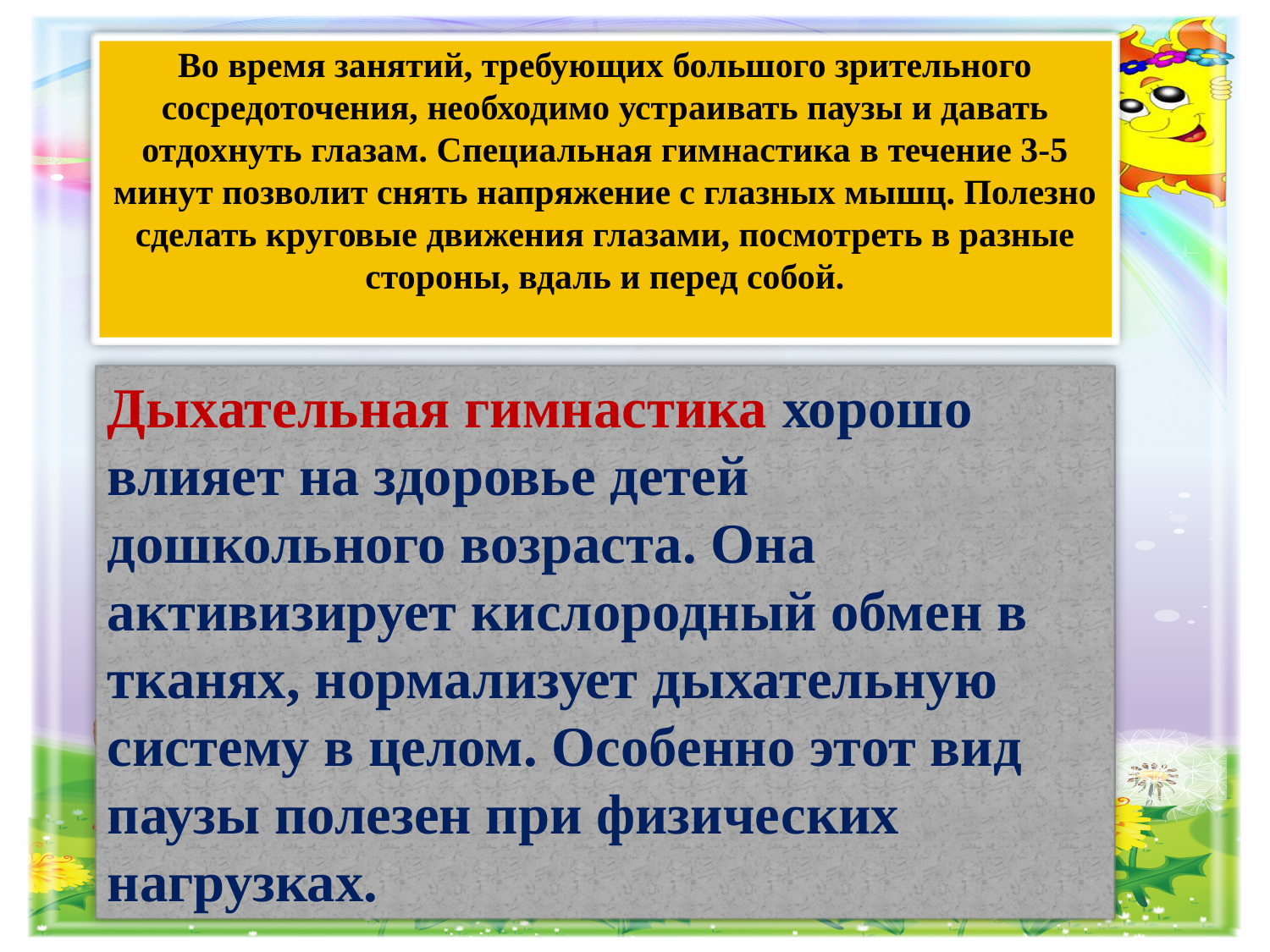

Во время занятий, требующих большого зрительного сосредоточения, необходимо устраивать паузы и давать отдохнуть глазам. Специальная гимнастика в течение 3-5 минут позволит снять напряжение с глазных мышц. Полезно сделать круговые движения глазами, посмотреть в разные стороны, вдаль и перед собой.

Дыхательная гимнастика хорошо влияет на здоровье детей дошкольного возраста. Она активизирует кислородный обмен в тканях, нормализует дыхательную систему в целом. Особенно этот вид паузы полезен при физических нагрузках.